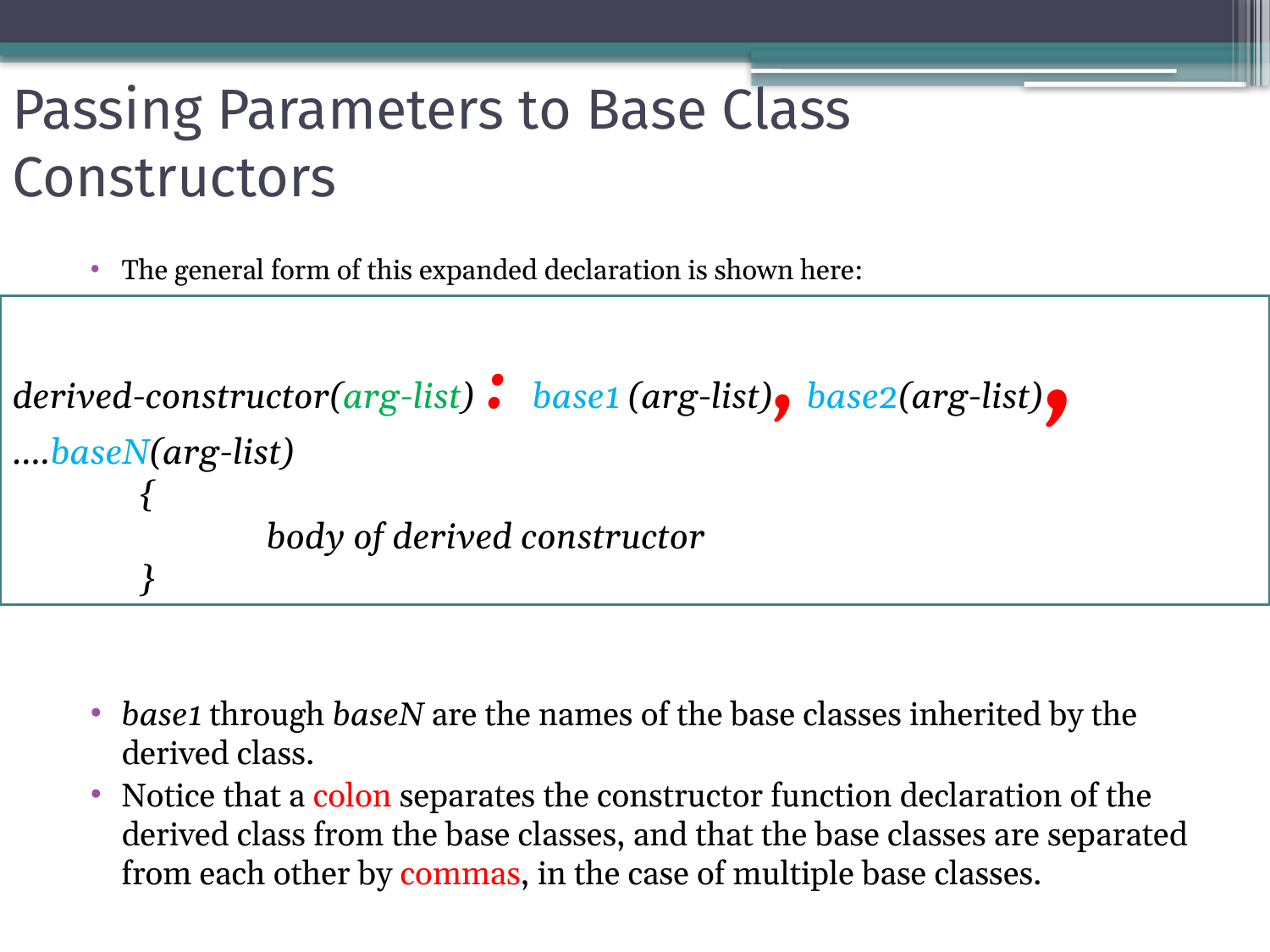

# Passing Parameters to Base Class Constructors
The general form of this expanded declaration is shown here:

base1 through baseN are the names of the base classes inherited by the derived class.
Notice that a colon separates the constructor function declaration of the derived class from the base classes, and that the base classes are separated from each other by commas, in the case of multiple base classes.

derived-constructor(arg-list) :  base1 (arg-list), base2(arg-list), ….baseN(arg-list)
	{
		body of derived constructor
	}